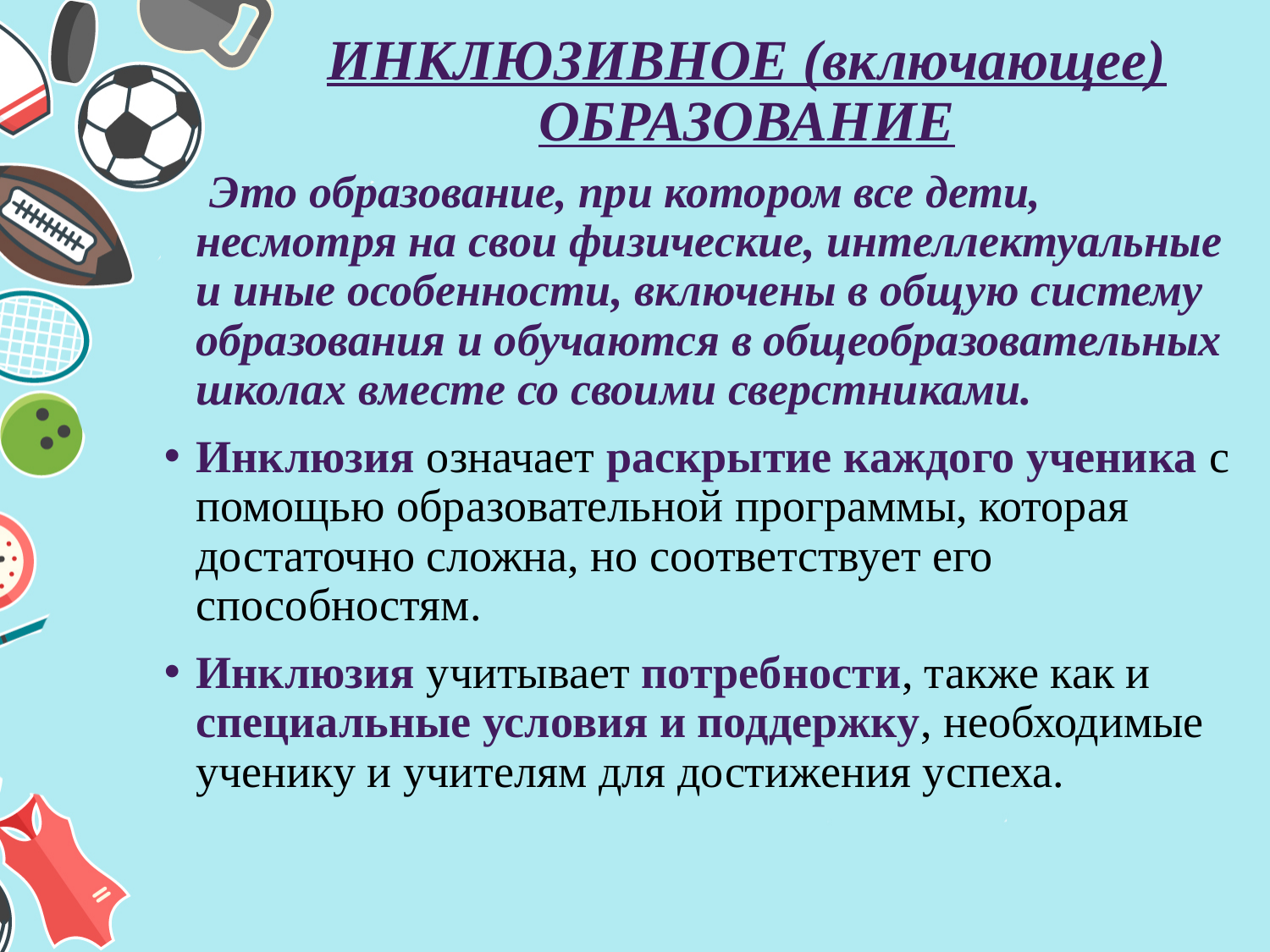

# ИНКЛЮЗИВНОЕ (включающее) ОБРАЗОВАНИЕ
    Это образование, при котором все дети, несмотря на свои физические, интеллектуальные и иные особенности, включены в общую систему образования и обучаются в общеобразовательных школах вместе со своими сверстниками.
Инклюзия означает раскрытие каждого ученика с помощью образовательной программы, которая достаточно сложна, но соответствует его способностям.
Инклюзия учитывает потребности, также как и специальные условия и поддержку, необходимые ученику и учителям для достижения успеха.